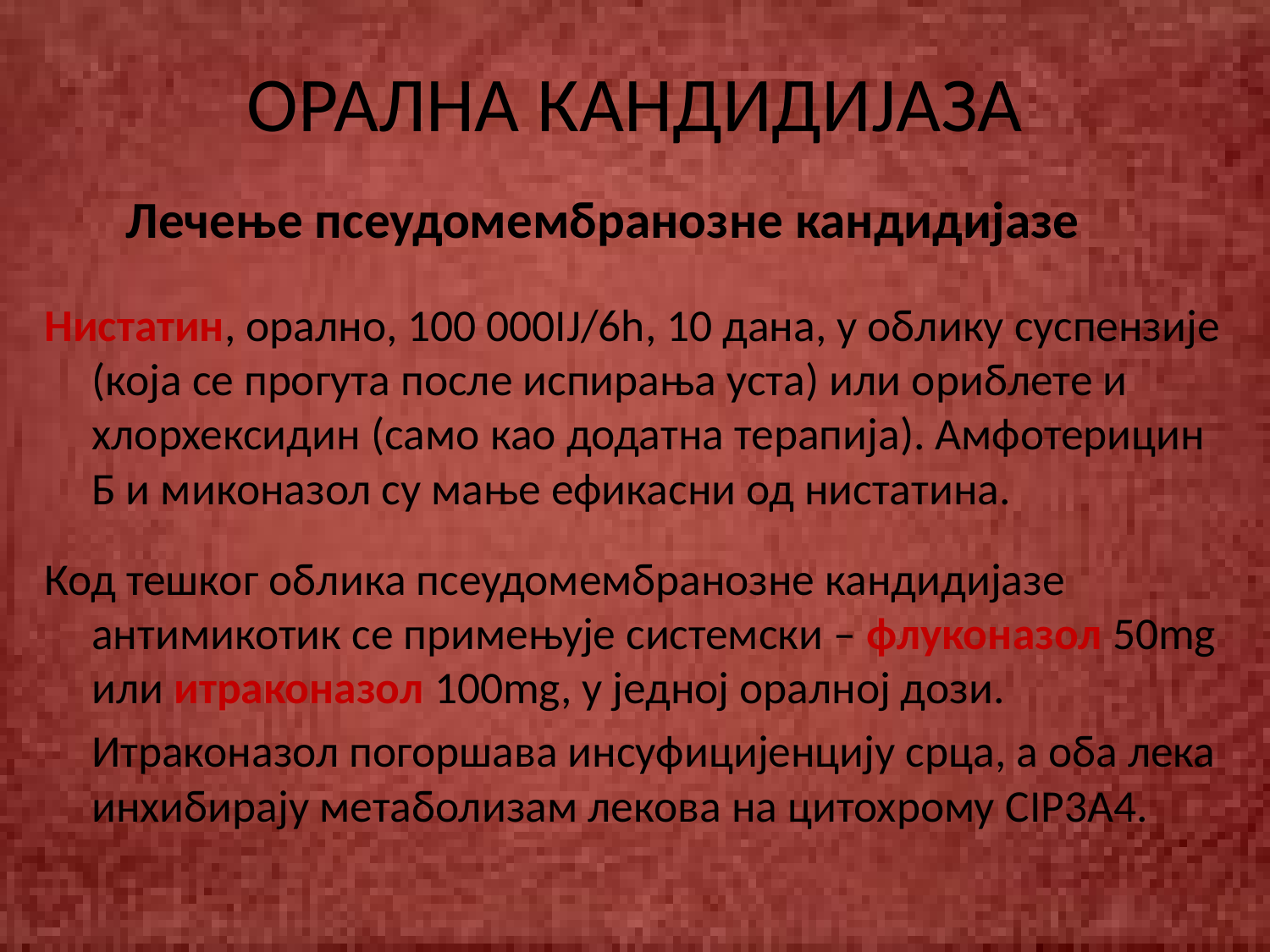

# ОРАЛНА КАНДИДИЈАЗА
       Лечење псеудомембранозне кандидијазе

Нистатин, орално, 100 000IJ/6h, 10 дана, у облику суспензије (која се прогута после испирања уста) или ориблете и хлорхексидин (само као додатна терапија). Амфотерицин Б и миконазол су мање ефикасни од нистатина.

Код тешког облика псеудомембранозне кандидијазе антимикотик се примењује системски – флуконазол 50mg или итраконазол 100mg, у једној оралној дози.
	Итраконазол погоршава инсуфицијенцију срца, а оба лека инхибирају метаболизам лекова на цитохрому CIP3A4.